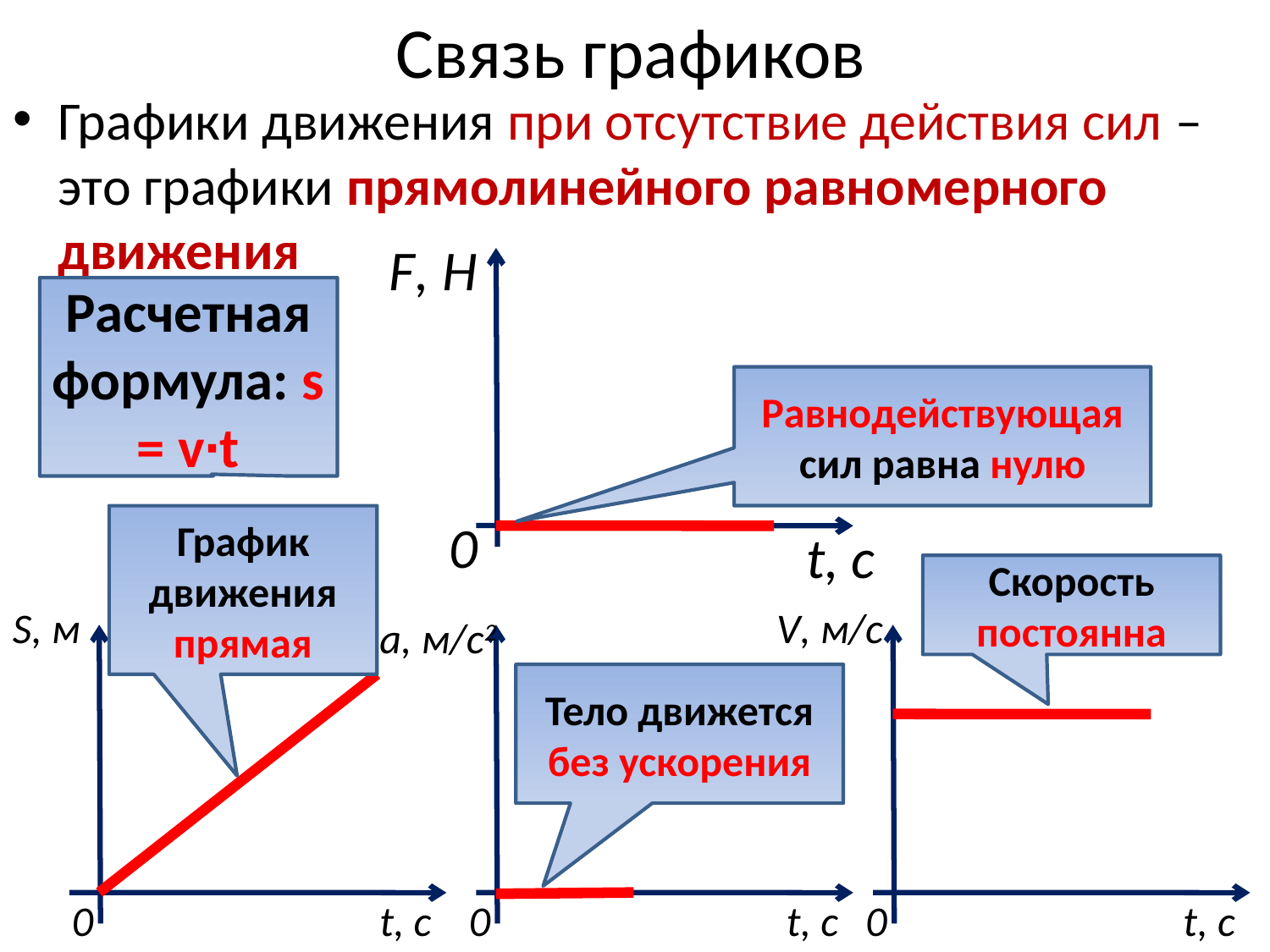

# Связь графиков
Графики движения при отсутствие действия сил – это графики прямолинейного равномерного движения
F, Н
Расчетная формула: s = v∙t
Равнодействующая сил равна нулю
График движения прямая
0
t, с
Скорость постоянна
S, м
V, м/с
а, м/с2
Тело движется без ускорения
0
t, с
0
t, с
0
t, с